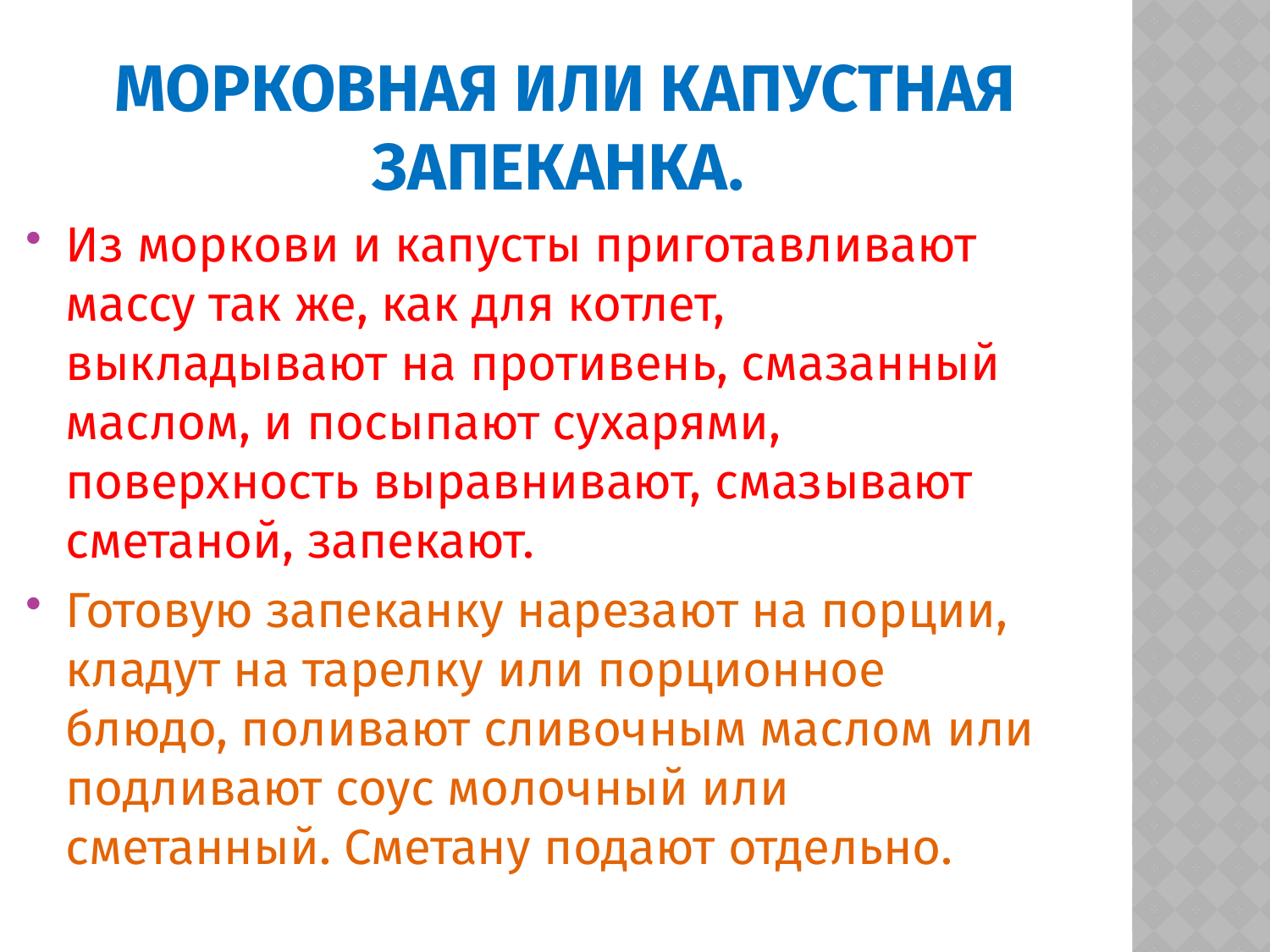

# Морковная или капустная запеканка.
Из моркови и капусты приготавливают массу так же, как для котлет, выкладывают на противень, смазанный маслом, и посыпают сухарями, поверхность выравнивают, смазывают сметаной, запекают.
Готовую запеканку нарезают на порции, кладут на тарелку или порционное блюдо, поливают сливочным маслом или подливают соус молочный или сметанный. Сметану подают отдельно.